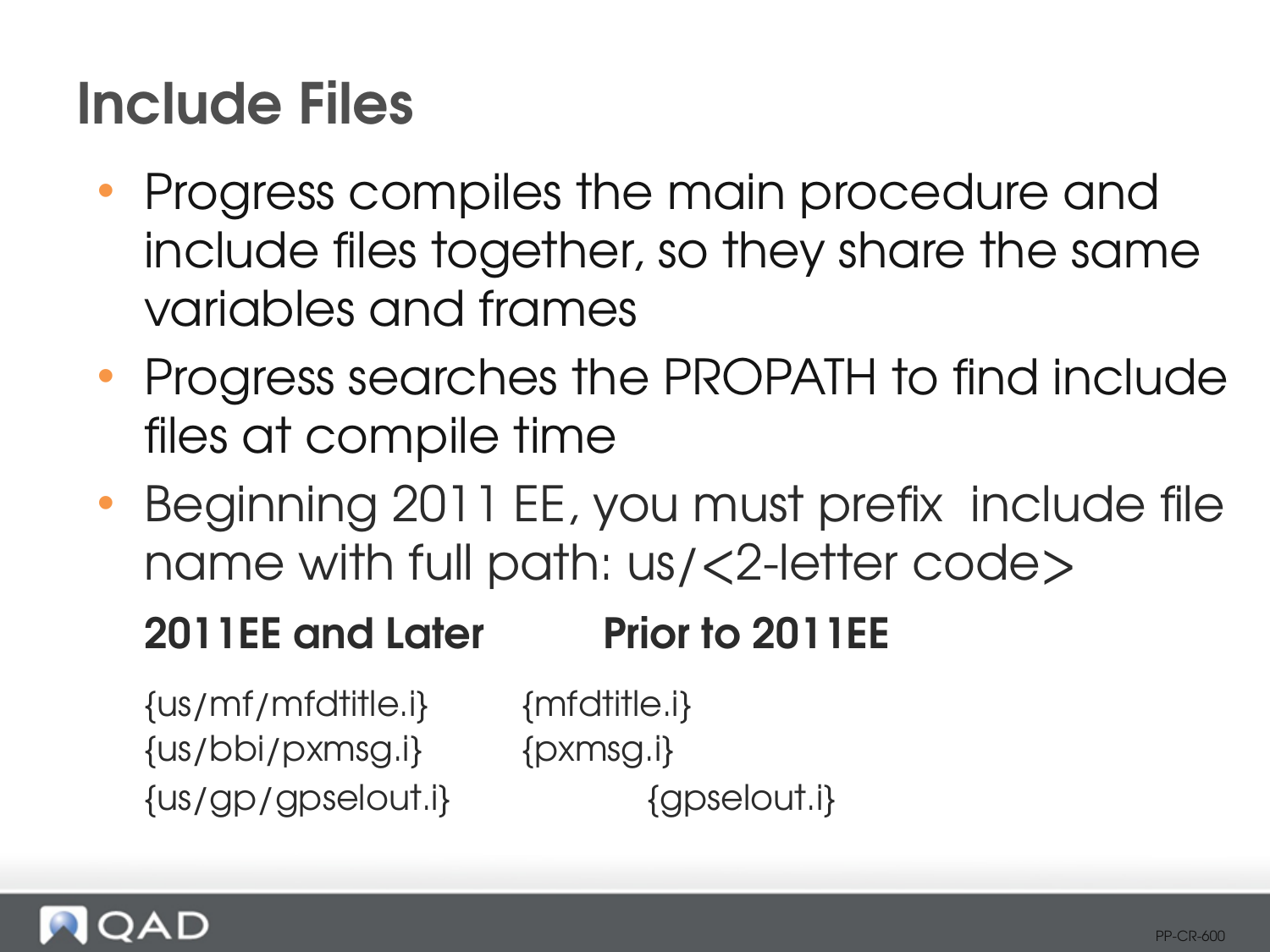

# Include Files
Progress compiles the main procedure and include files together, so they share the same variables and frames
Progress searches the PROPATH to find include files at compile time
Beginning 2011 EE, you must prefix  include file name with full path: us/<2-letter code>
 	2011EE and Later		       Prior to 2011EE
		{us/mf/mfdtitle.i} 					{mfdtitle.i}
	{us/bbi/pxmsg.i}					{pxmsg.i}
		{us/gp/gpselout.i}		 			{gpselout.i}

PP-CR-600